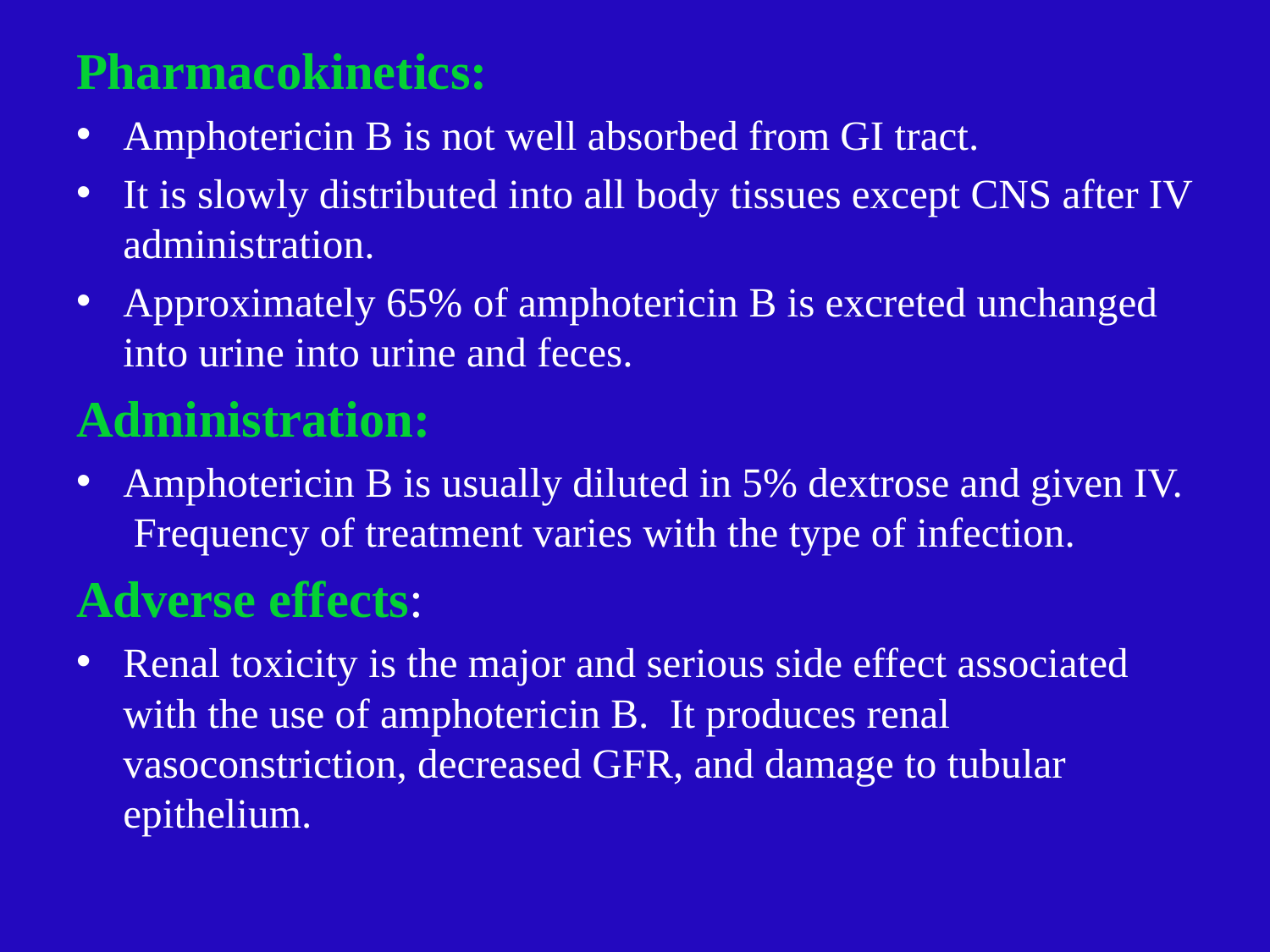

Pharmacokinetics:
Amphotericin B is not well absorbed from GI tract.
It is slowly distributed into all body tissues except CNS after IV administration.
Approximately 65% of amphotericin B is excreted unchanged into urine into urine and feces.
Administration:
Amphotericin B is usually diluted in 5% dextrose and given IV.  Frequency of treatment varies with the type of infection.
Adverse effects:
Renal toxicity is the major and serious side effect associated with the use of amphotericin B.  It produces renal vasoconstriction, decreased GFR, and damage to tubular epithelium.